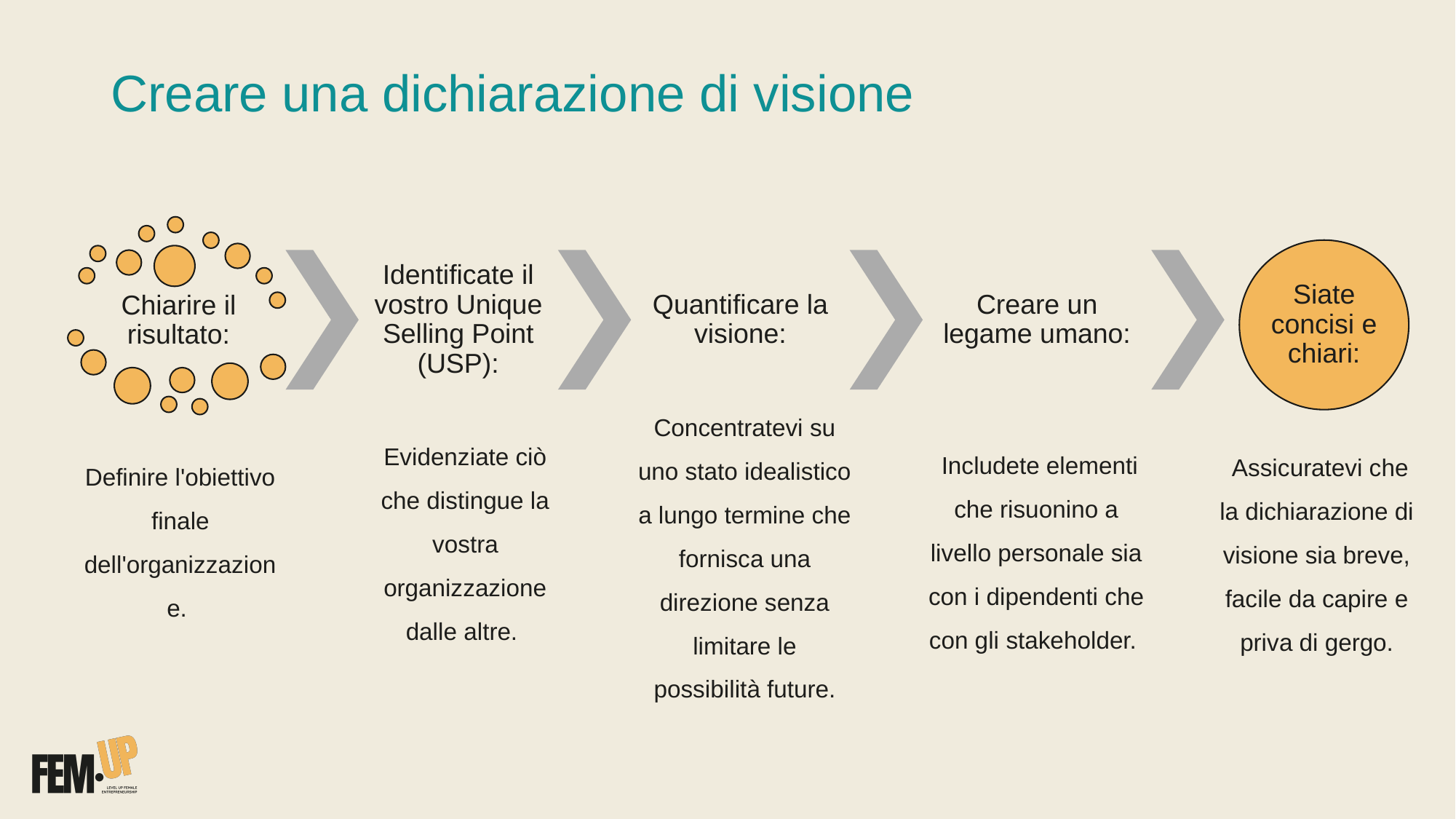

Chiarire il risultato:
Definire l'obiettivo finale dell'organizzazione.
Identificate il vostro Unique Selling Point (USP):
Evidenziate ciò che distingue la vostra organizzazione dalle altre.
Quantificare la visione:
Concentratevi su uno stato idealistico a lungo termine che fornisca una direzione senza limitare le possibilità future.
Creare un legame umano:
 Includete elementi che risuonino a livello personale sia con i dipendenti che con gli stakeholder.
Siate concisi e chiari:
 Assicuratevi che la dichiarazione di visione sia breve, facile da capire e priva di gergo.
# Creare una dichiarazione di visione